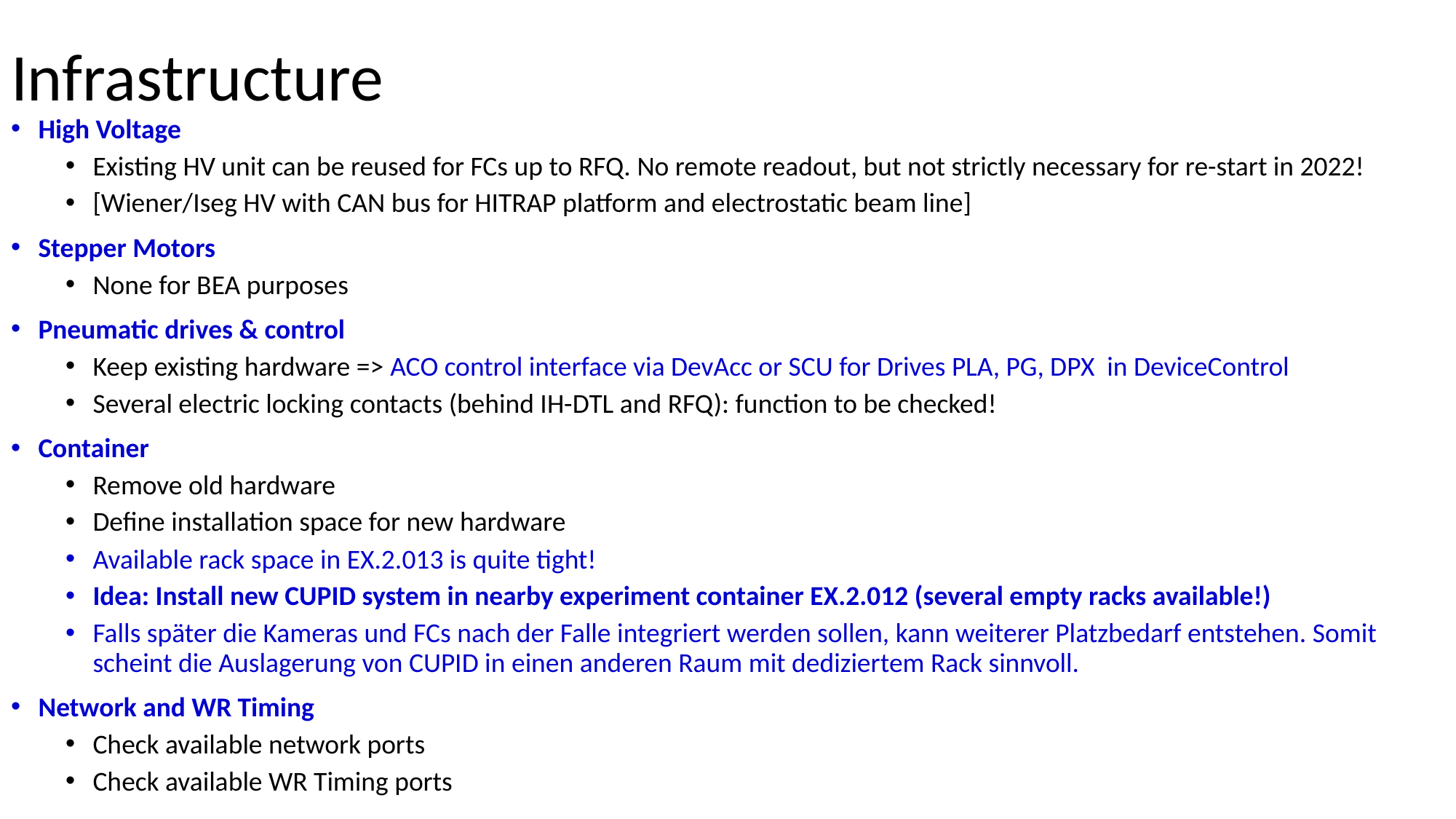

# Infrastructure
High Voltage
Existing HV unit can be reused for FCs up to RFQ. No remote readout, but not strictly necessary for re-start in 2022!
[Wiener/Iseg HV with CAN bus for HITRAP platform and electrostatic beam line]
Stepper Motors
None for BEA purposes
Pneumatic drives & control
Keep existing hardware => ACO control interface via DevAcc or SCU for Drives PLA, PG, DPX  in DeviceControl
Several electric locking contacts (behind IH-DTL and RFQ): function to be checked!
Container
Remove old hardware
Define installation space for new hardware
Available rack space in EX.2.013 is quite tight!
Idea: Install new CUPID system in nearby experiment container EX.2.012 (several empty racks available!)
Falls später die Kameras und FCs nach der Falle integriert werden sollen, kann weiterer Platzbedarf entstehen. Somit scheint die Auslagerung von CUPID in einen anderen Raum mit dediziertem Rack sinnvoll.
Network and WR Timing
Check available network ports
Check available WR Timing ports